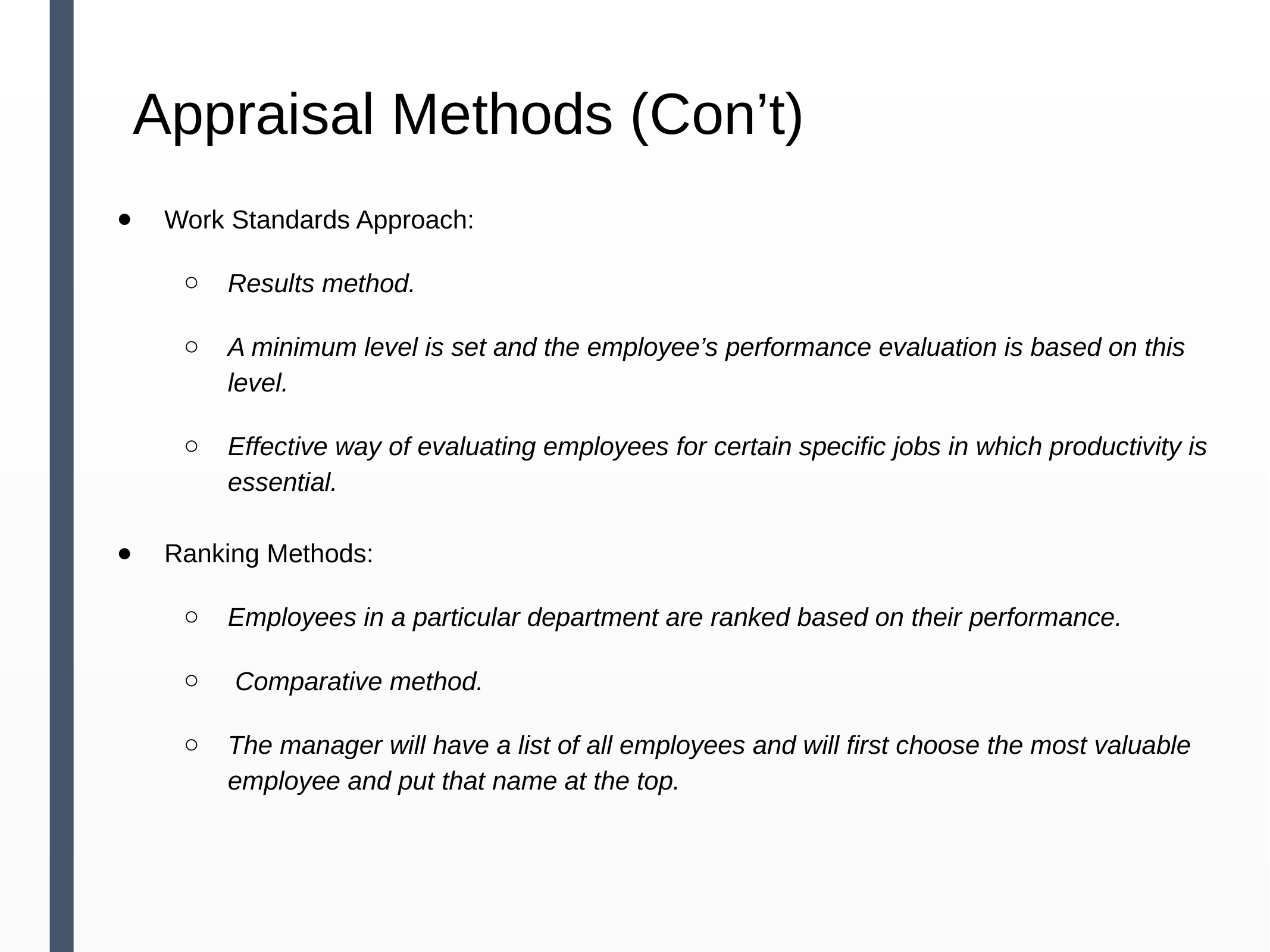

# Appraisal Methods (Con’t)

Work Standards Approach:
Results method.
A minimum level is set and the employee’s performance evaluation is based on this level.
Effective way of evaluating employees for certain specific jobs in which productivity is essential.

Ranking Methods:
Employees in a particular department are ranked based on their performance.
 Comparative method.
The manager will have a list of all employees and will first choose the most valuable employee and put that name at the top.